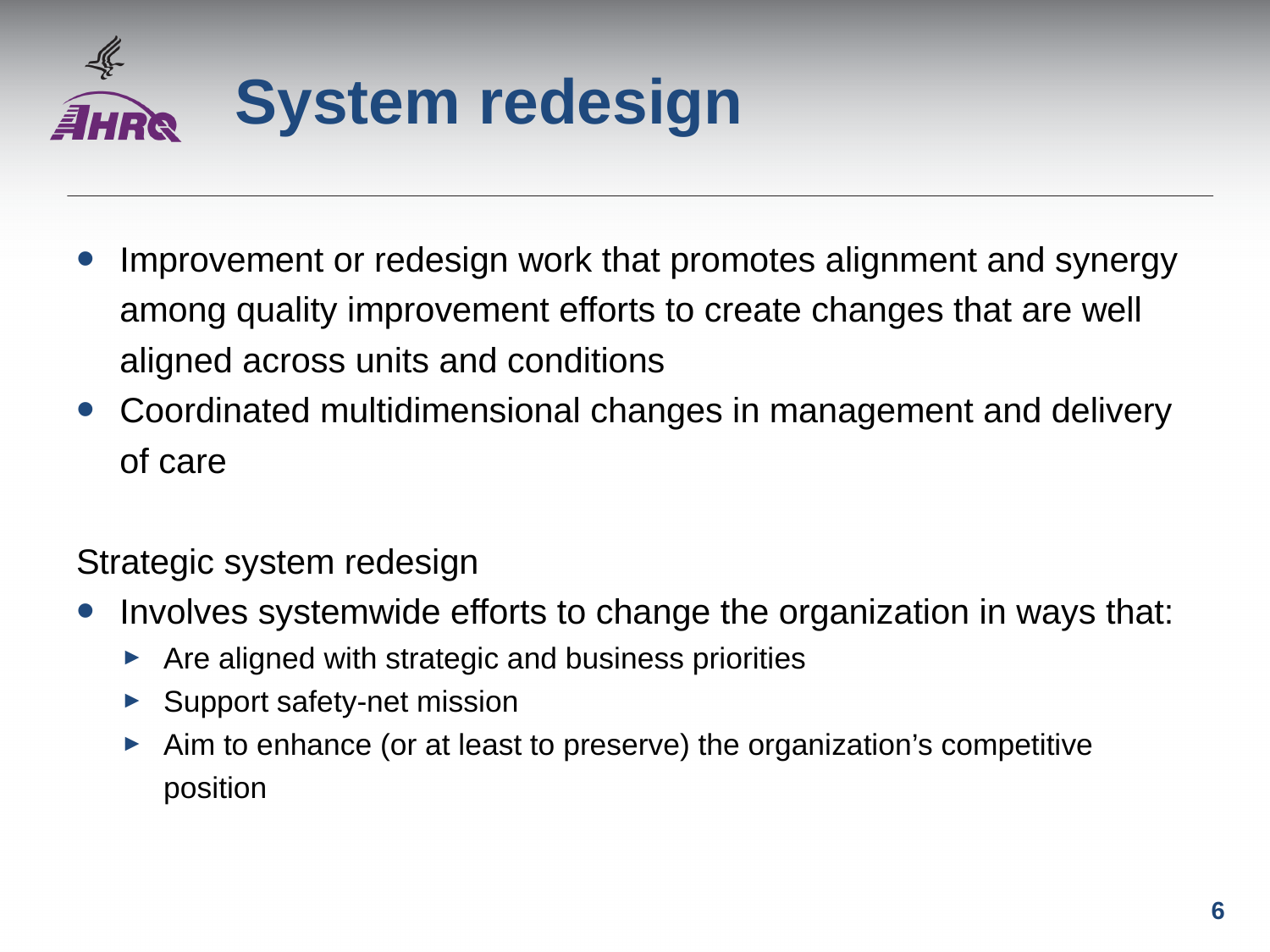

# System redesign
Improvement or redesign work that promotes alignment and synergy among quality improvement efforts to create changes that are well aligned across units and conditions
Coordinated multidimensional changes in management and delivery of care

Strategic system redesign
Involves systemwide efforts to change the organization in ways that:
Are aligned with strategic and business priorities
Support safety-net mission
Aim to enhance (or at least to preserve) the organization’s competitive position
6